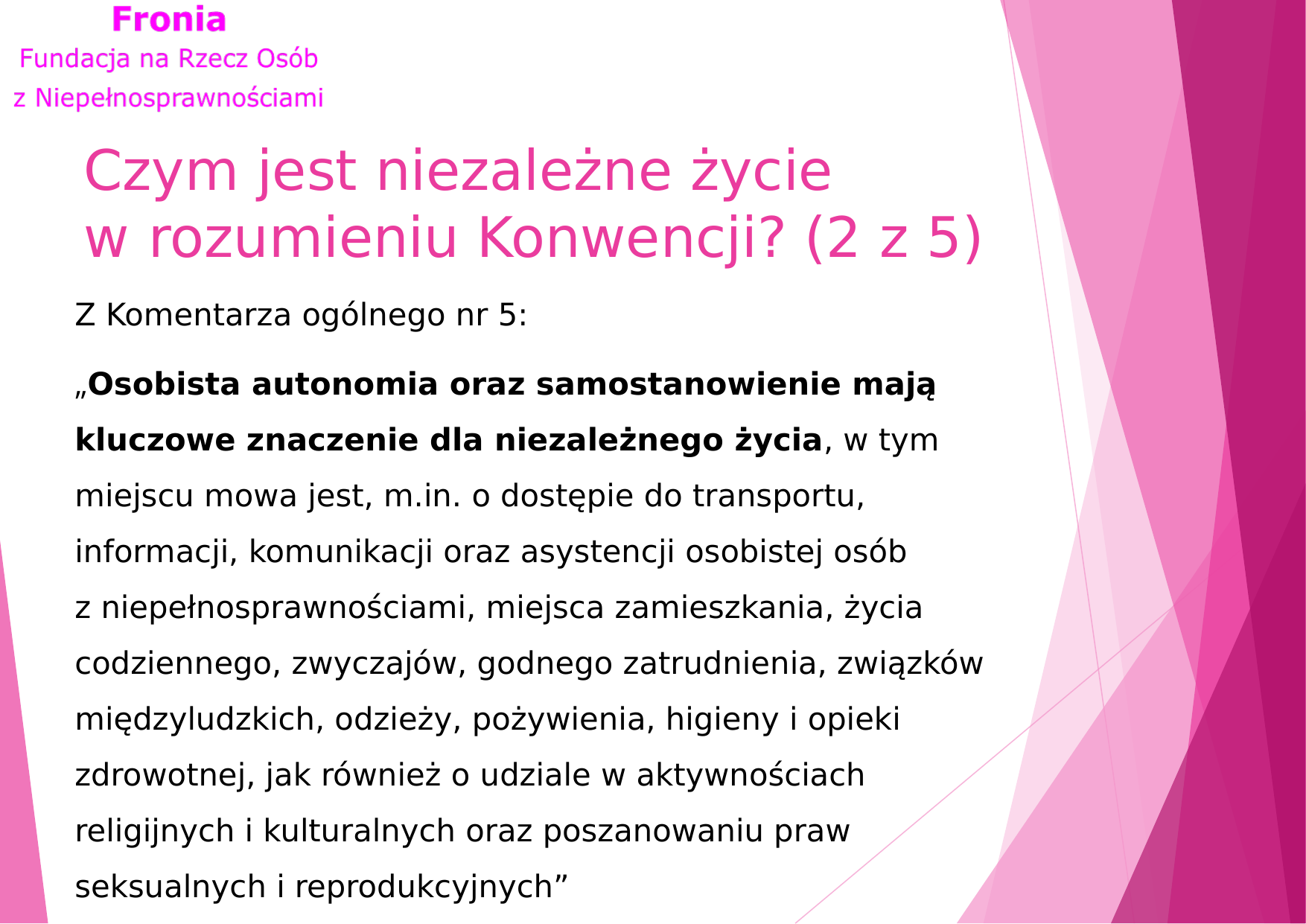

# Czym jest niezależne życie w rozumieniu Konwencji? (2 z 5)
Z Komentarza ogólnego nr 5:
„Osobista autonomia oraz samostanowienie mają kluczowe znaczenie dla niezależnego życia, w tym miejscu mowa jest, m.in. o dostępie do transportu, informacji, komunikacji oraz asystencji osobistej osób z niepełnosprawnościami, miejsca zamieszkania, życia codziennego, zwyczajów, godnego zatrudnienia, związków międzyludzkich, odzieży, pożywienia, higieny i opieki zdrowotnej, jak również o udziale w aktywnościach religijnych i kulturalnych oraz poszanowaniu praw seksualnych i reprodukcyjnych”